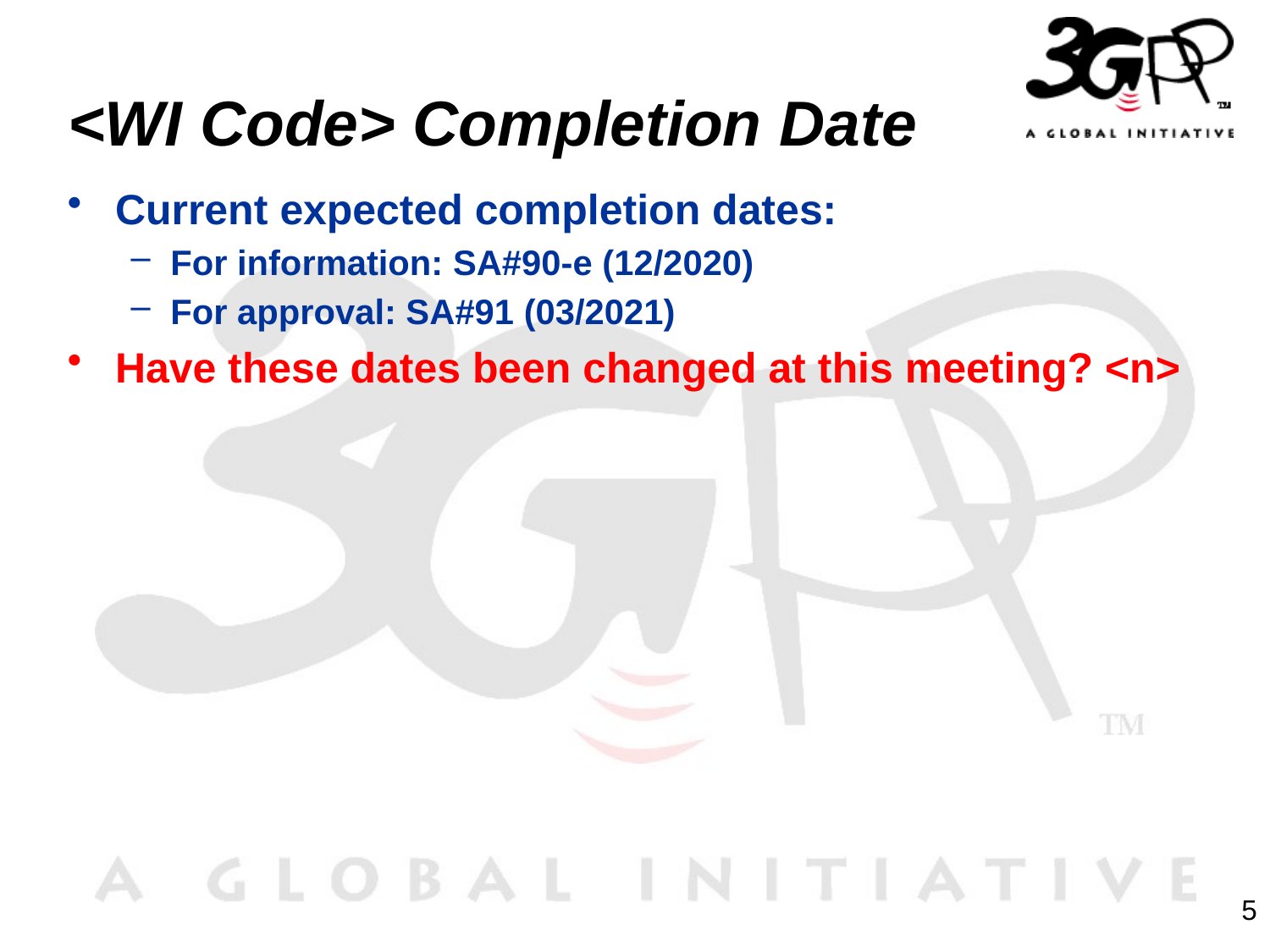

# <WI Code> Completion Date
Current expected completion dates:
For information: SA#90-e (12/2020)
For approval: SA#91 (03/2021)
Have these dates been changed at this meeting? <n>
5